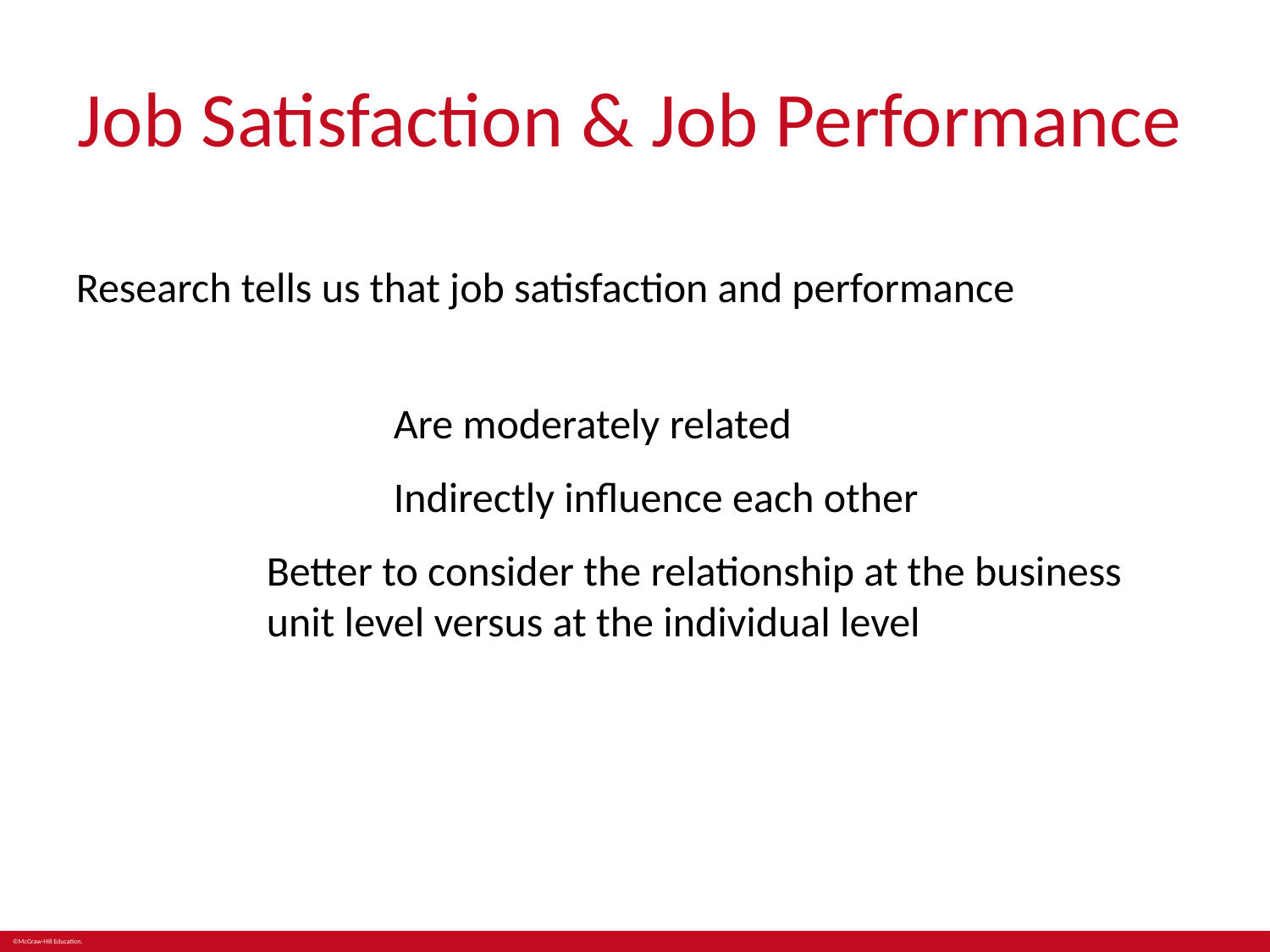

# Job Satisfaction & Job Performance
Research tells us that job satisfaction and performance

		Are moderately related
		Indirectly influence each other
	Better to consider the relationship at the business unit level versus at the individual level